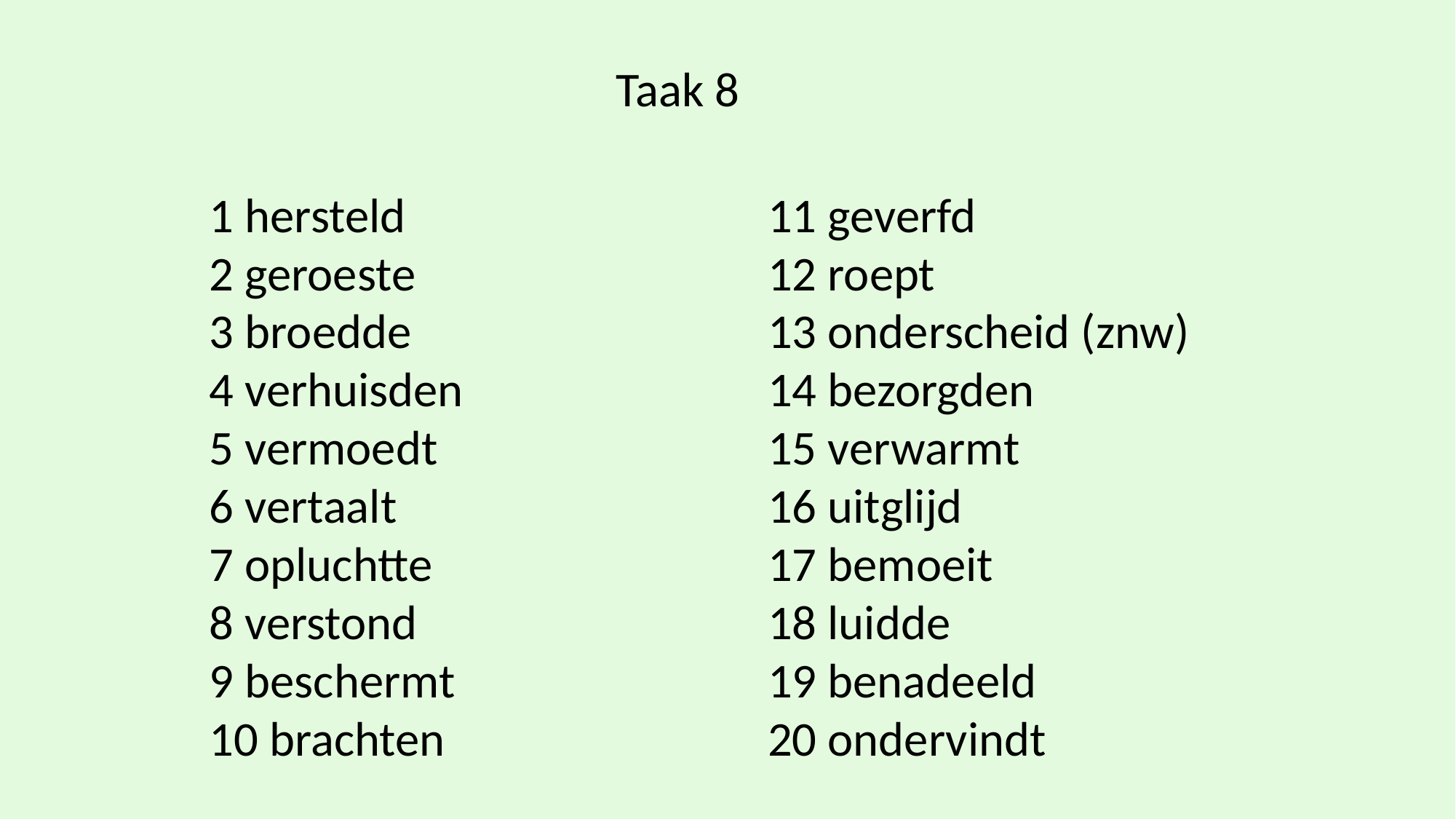

Taak 8
1 hersteld
2 geroeste
3 broedde
4 verhuisden
5 vermoedt
6 vertaalt
7 opluchtte
8 verstond
9 beschermt
10 brachten
11 geverfd
12 roept
13 onderscheid (znw)
14 bezorgden
15 verwarmt
16 uitglijd
17 bemoeit
18 luidde
19 benadeeld
20 ondervindt